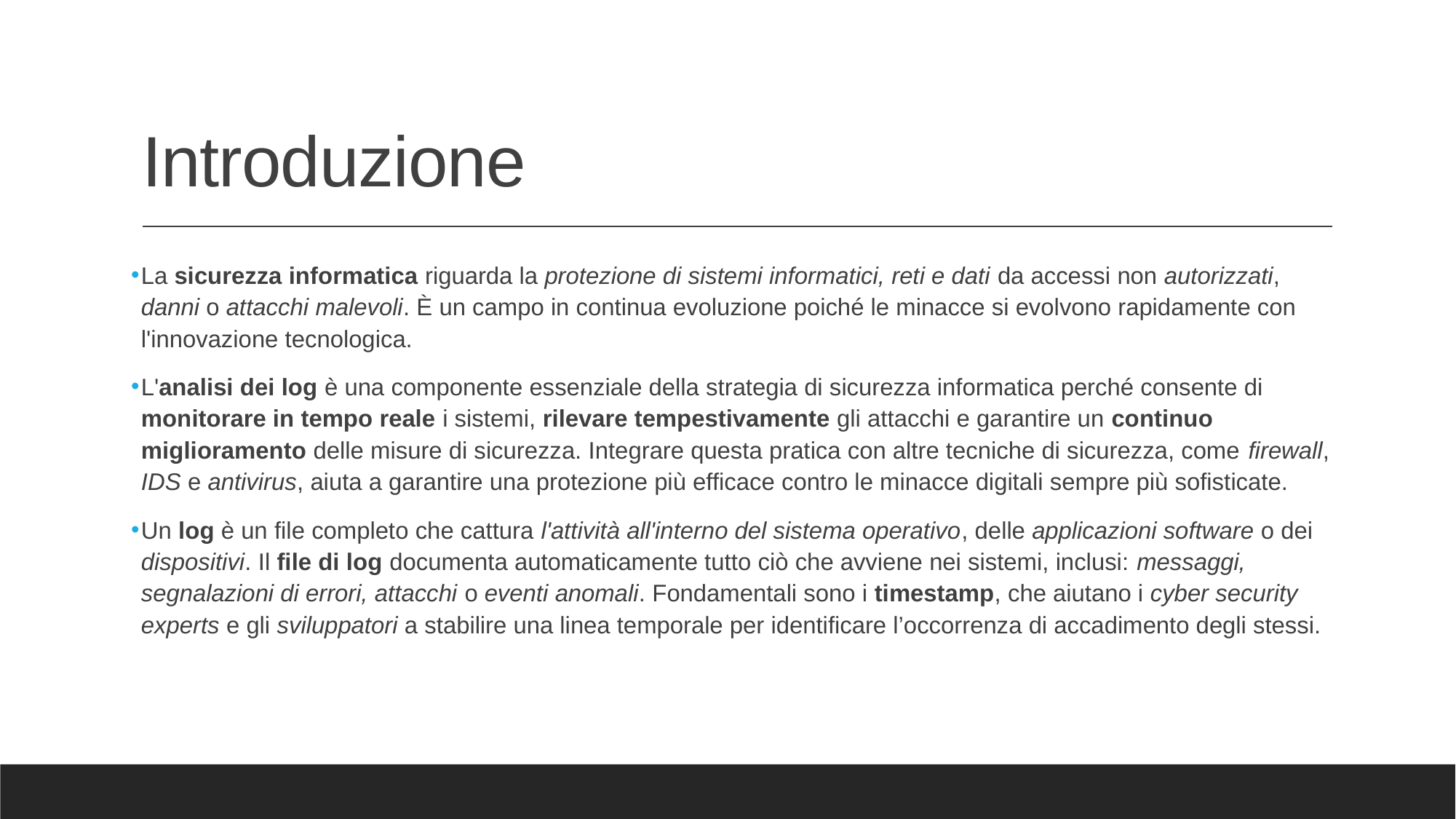

# Introduzione
La sicurezza informatica riguarda la protezione di sistemi informatici, reti e dati da accessi non autorizzati, danni o attacchi malevoli. È un campo in continua evoluzione poiché le minacce si evolvono rapidamente con l'innovazione tecnologica.
L'analisi dei log è una componente essenziale della strategia di sicurezza informatica perché consente di monitorare in tempo reale i sistemi, rilevare tempestivamente gli attacchi e garantire un continuo miglioramento delle misure di sicurezza. Integrare questa pratica con altre tecniche di sicurezza, come firewall, IDS e antivirus, aiuta a garantire una protezione più efficace contro le minacce digitali sempre più sofisticate.
Un log è un file completo che cattura l'attività all'interno del sistema operativo, delle applicazioni software o dei dispositivi. Il file di log documenta automaticamente tutto ciò che avviene nei sistemi, inclusi: messaggi, segnalazioni di errori, attacchi o eventi anomali. Fondamentali sono i timestamp, che aiutano i cyber security experts e gli sviluppatori a stabilire una linea temporale per identificare l’occorrenza di accadimento degli stessi.